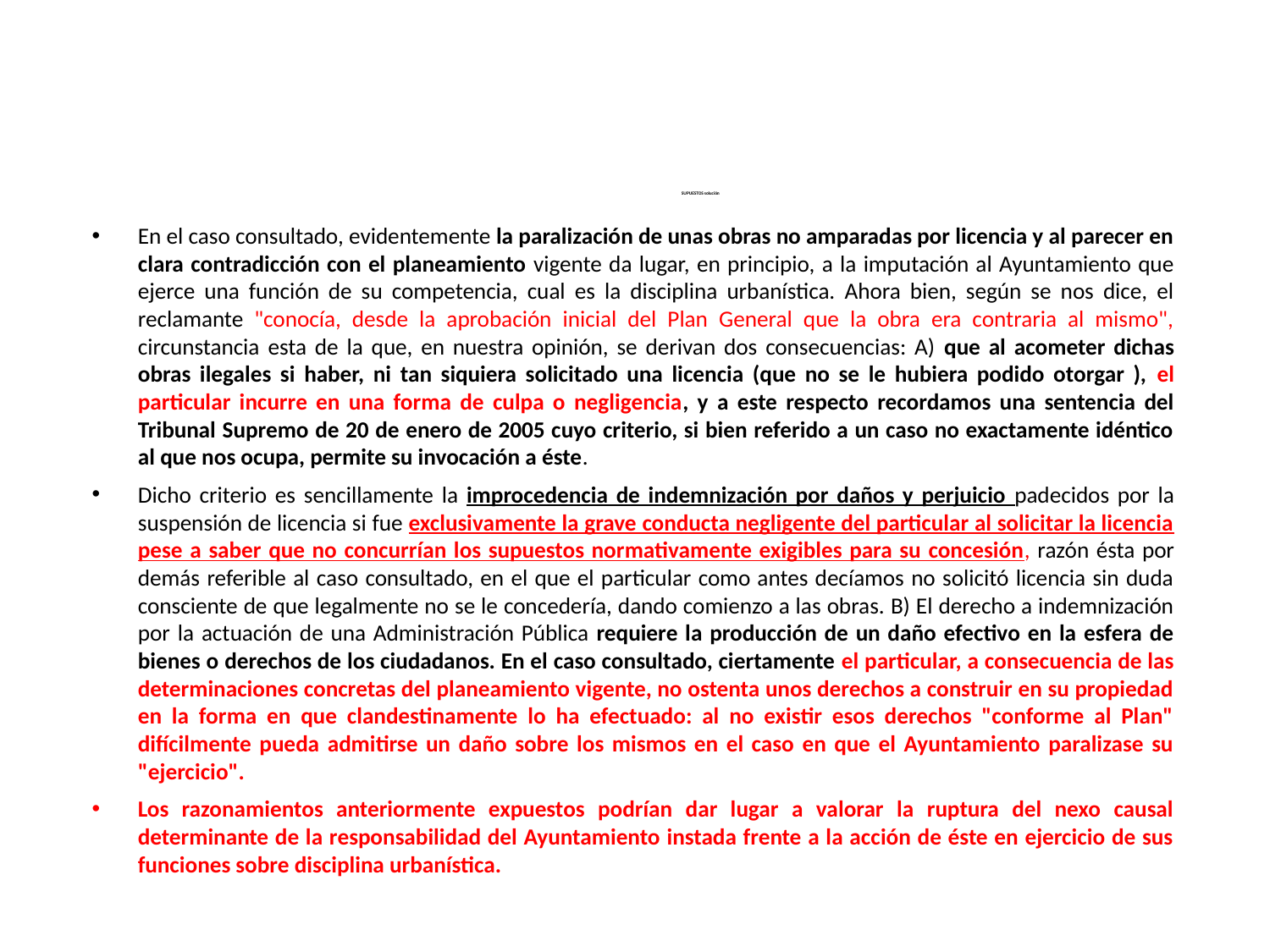

# SUPUESTOS solución
En el caso consultado, evidentemente la paralización de unas obras no amparadas por licencia y al parecer en clara contradicción con el planeamiento vigente da lugar, en principio, a la imputación al Ayuntamiento que ejerce una función de su competencia, cual es la disciplina urbanística. Ahora bien, según se nos dice, el reclamante "conocía, desde la aprobación inicial del Plan General que la obra era contraria al mismo", circunstancia esta de la que, en nuestra opinión, se derivan dos consecuencias: A) que al acometer dichas obras ilegales si haber, ni tan siquiera solicitado una licencia (que no se le hubiera podido otorgar ), el particular incurre en una forma de culpa o negligencia, y a este respecto recordamos una sentencia del Tribunal Supremo de 20 de enero de 2005 cuyo criterio, si bien referido a un caso no exactamente idéntico al que nos ocupa, permite su invocación a éste.
Dicho criterio es sencillamente la improcedencia de indemnización por daños y perjuicio padecidos por la suspensión de licencia si fue exclusivamente la grave conducta negligente del particular al solicitar la licencia pese a saber que no concurrían los supuestos normativamente exigibles para su concesión, razón ésta por demás referible al caso consultado, en el que el particular como antes decíamos no solicitó licencia sin duda consciente de que legalmente no se le concedería, dando comienzo a las obras. B) El derecho a indemnización por la actuación de una Administración Pública requiere la producción de un daño efectivo en la esfera de bienes o derechos de los ciudadanos. En el caso consultado, ciertamente el particular, a consecuencia de las determinaciones concretas del planeamiento vigente, no ostenta unos derechos a construir en su propiedad en la forma en que clandestinamente lo ha efectuado: al no existir esos derechos "conforme al Plan" difícilmente pueda admitirse un daño sobre los mismos en el caso en que el Ayuntamiento paralizase su "ejercicio".
Los razonamientos anteriormente expuestos podrían dar lugar a valorar la ruptura del nexo causal determinante de la responsabilidad del Ayuntamiento instada frente a la acción de éste en ejercicio de sus funciones sobre disciplina urbanística.